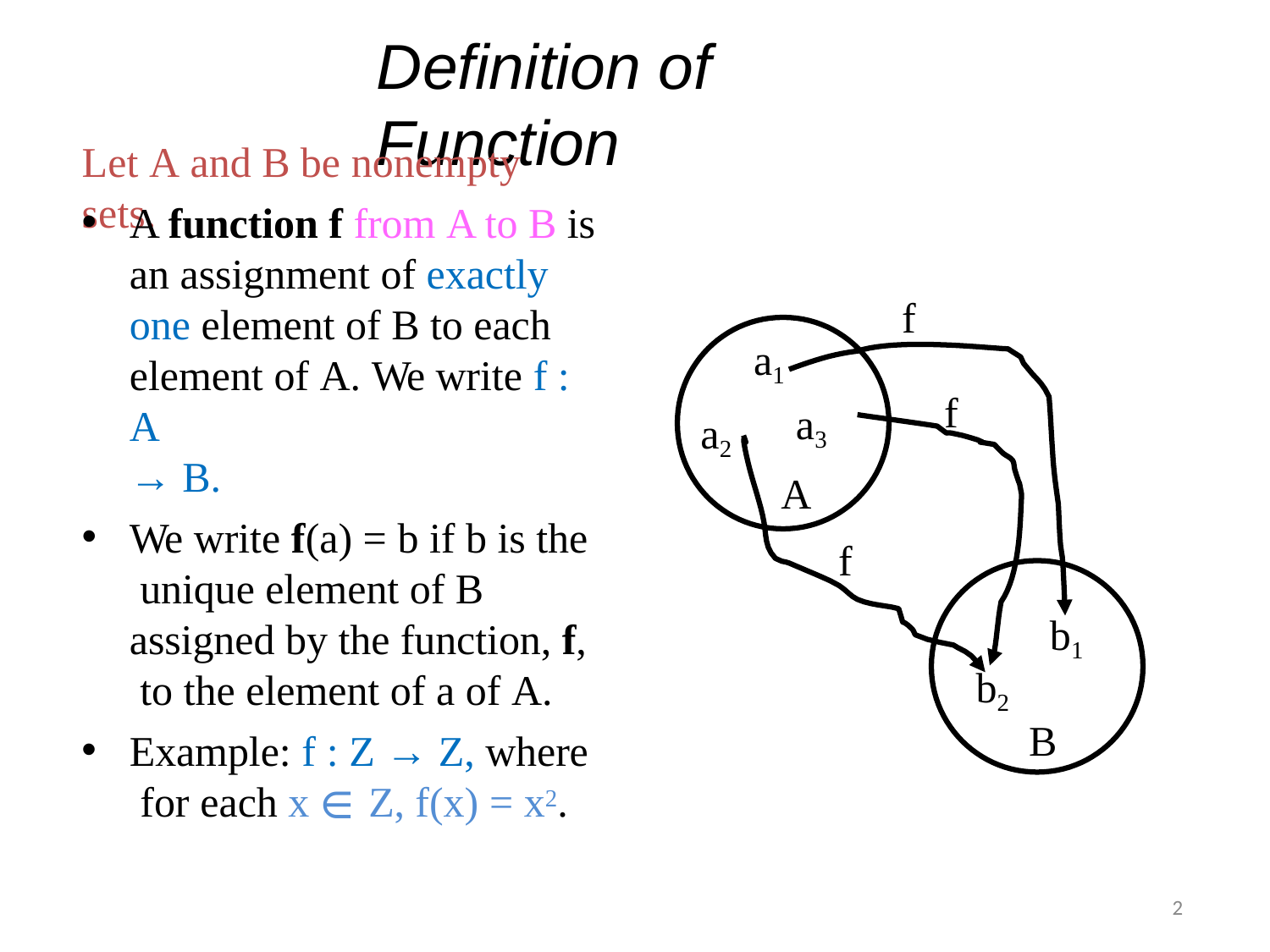

# Definition of Function
Let A and B be nonempty sets.
A function f from A to B is  an assignment of exactly  one element of B to each  element of A. We write f : A
→ B.
We write f(a) = b if b is the  unique element of B  assigned by the function, f,  to the element of a of A.
Example: f : Z → Z, where  for each x ∈ Z, f(x) = x2.
f

a1
a3  A
f
a2

f
b1
b2
B
2